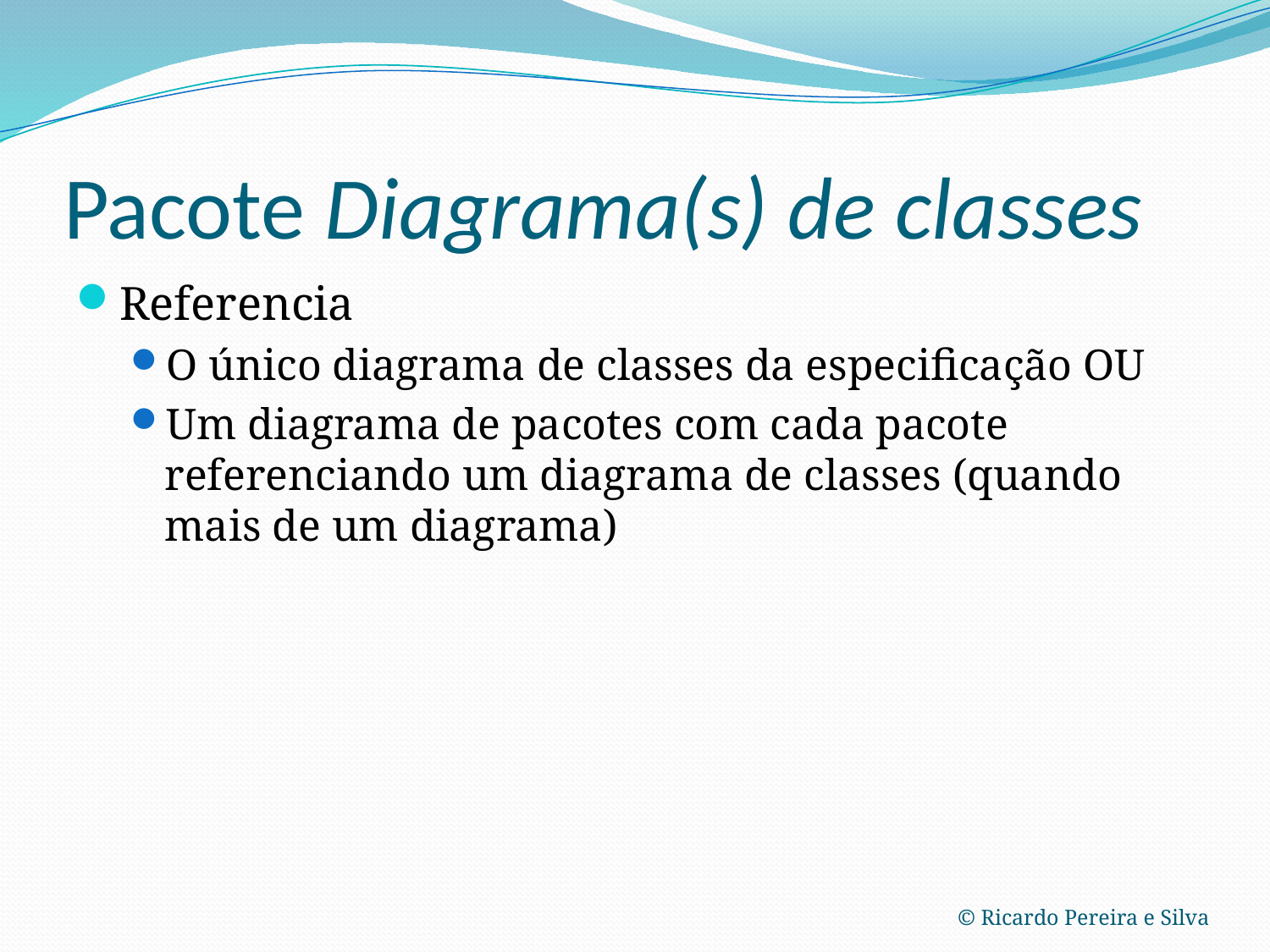

# Pacote Diagrama(s) de classes
Referencia
O único diagrama de classes da especificação OU
Um diagrama de pacotes com cada pacote referenciando um diagrama de classes (quando mais de um diagrama)
© Ricardo Pereira e Silva